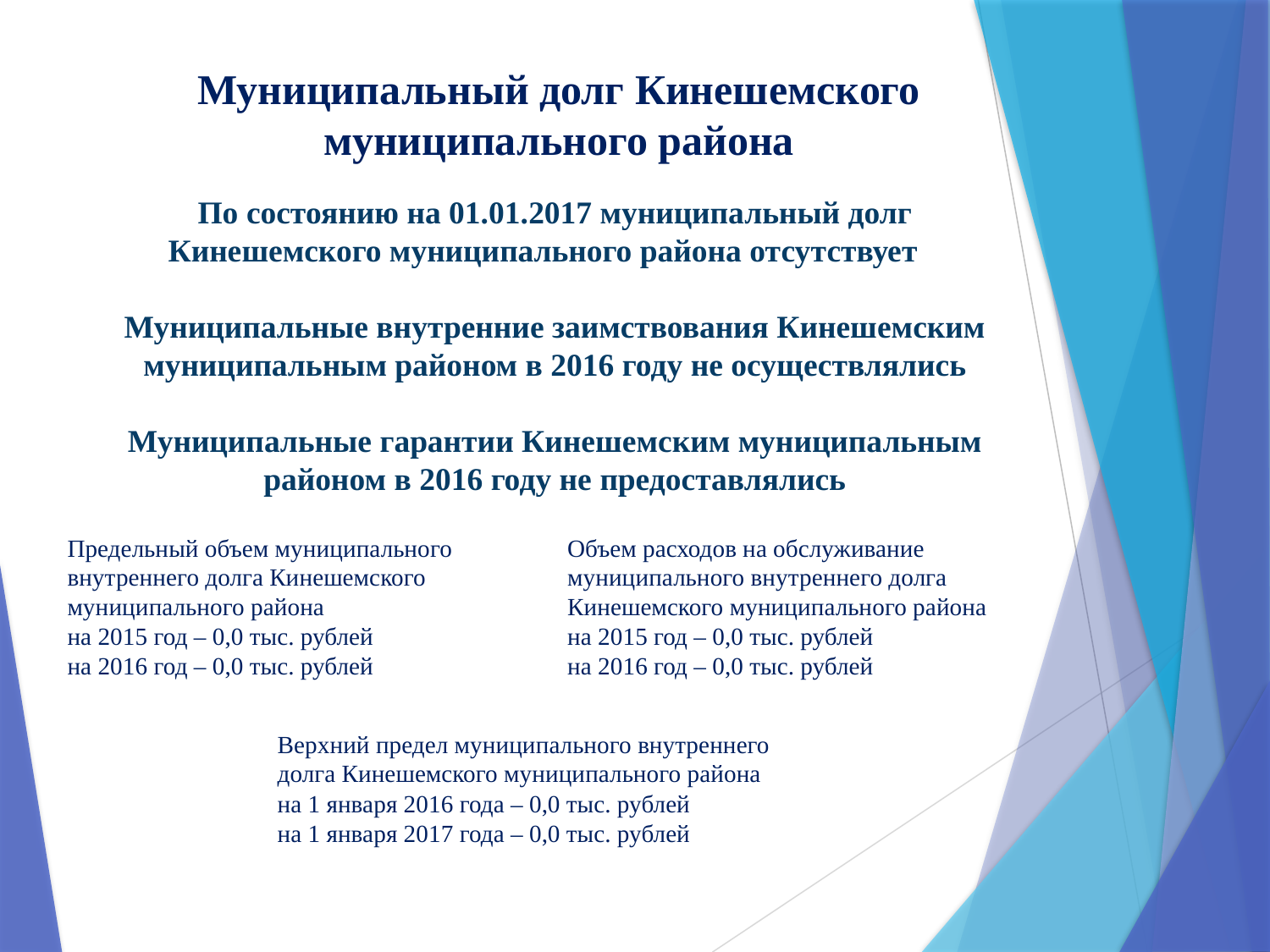

Муниципальный долг Кинешемского муниципального района
По состоянию на 01.01.2017 муниципальный долг Кинешемского муниципального района отсутствует

Муниципальные внутренние заимствования Кинешемским муниципальным районом в 2016 году не осуществлялись

Муниципальные гарантии Кинешемским муниципальным районом в 2016 году не предоставлялись
Предельный объем муниципального
внутреннего долга Кинешемского
муниципального района
на 2015 год – 0,0 тыс. рублей
на 2016 год – 0,0 тыс. рублей
Объем расходов на обслуживание муниципального внутреннего долга Кинешемского муниципального района
на 2015 год – 0,0 тыс. рублей
на 2016 год – 0,0 тыс. рублей
Верхний предел муниципального внутреннего долга Кинешемского муниципального района
на 1 января 2016 года – 0,0 тыс. рублей
на 1 января 2017 года – 0,0 тыс. рублей